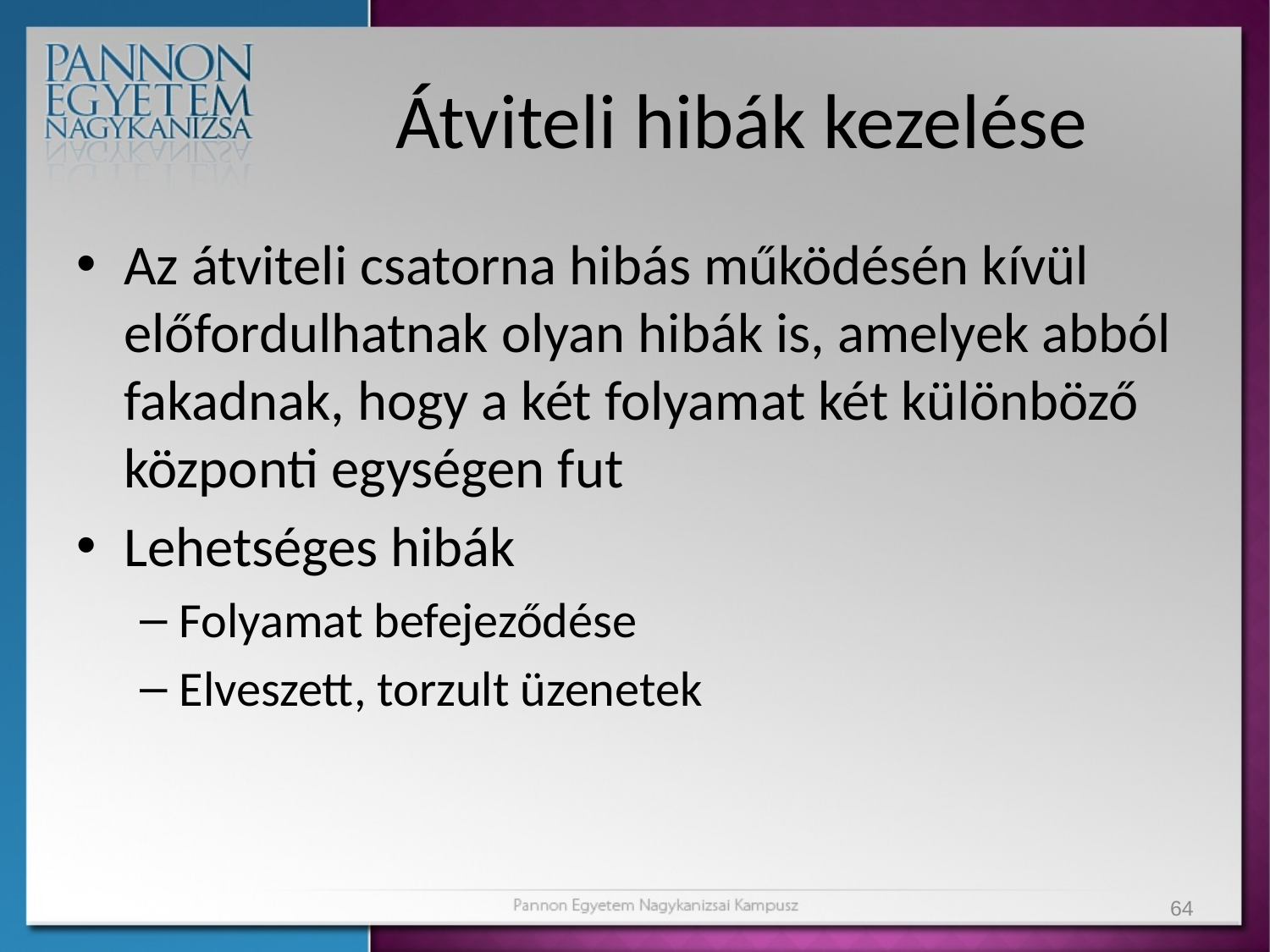

# Átviteli hibák kezelése
Az átviteli csatorna hibás működésén kívül előfordulhatnak olyan hibák is, amelyek abból fakadnak, hogy a két folyamat két különböző központi egységen fut
Lehetséges hibák
Folyamat befejeződése
Elveszett, torzult üzenetek
64